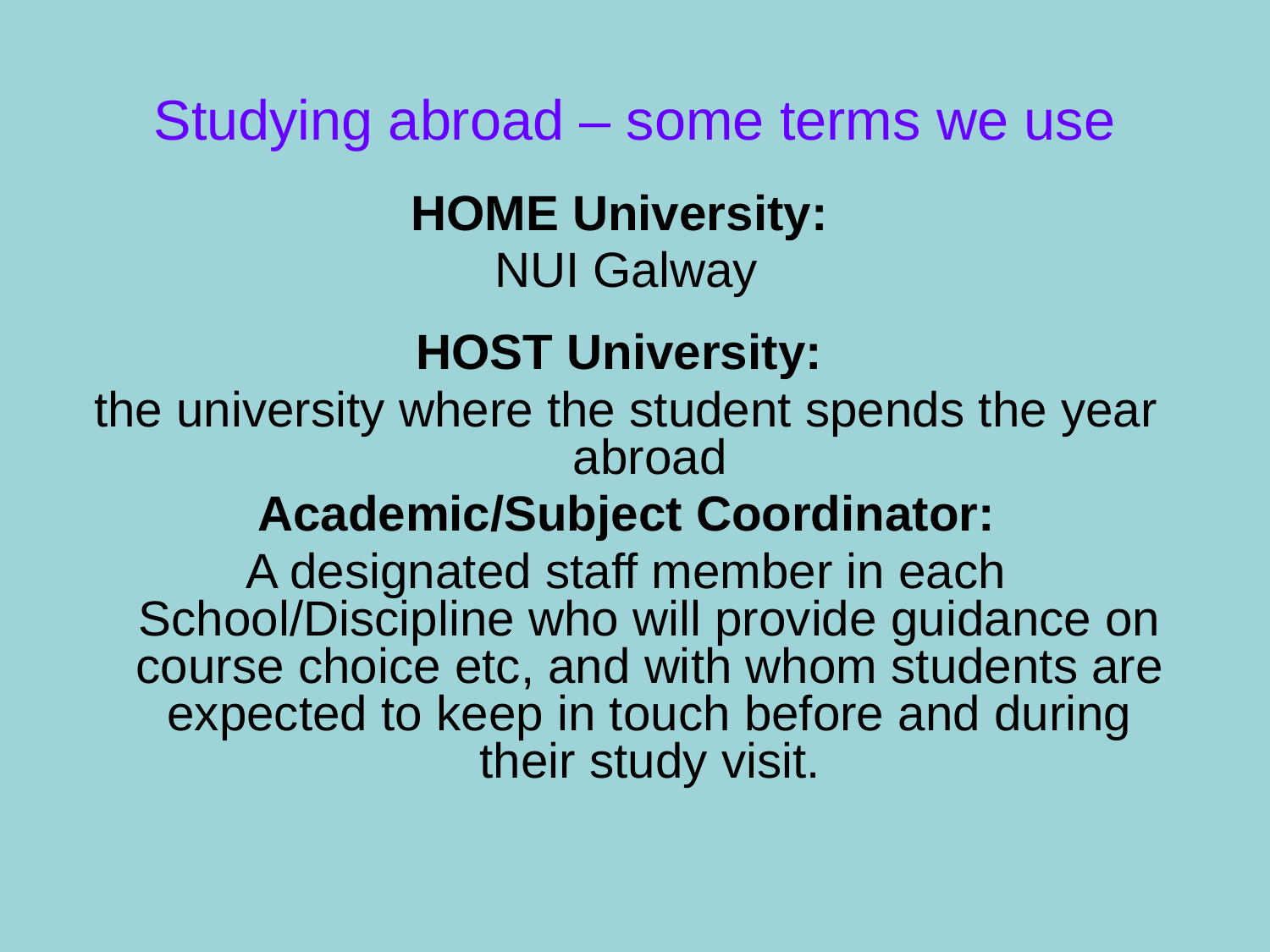

# Studying abroad – some terms we use
HOME University:
NUI Galway

HOST University:
the university where the student spends the year abroad
Academic/Subject Coordinator:
A designated staff member in each School/Discipline who will provide guidance on course choice etc, and with whom students are expected to keep in touch before and during their study visit.